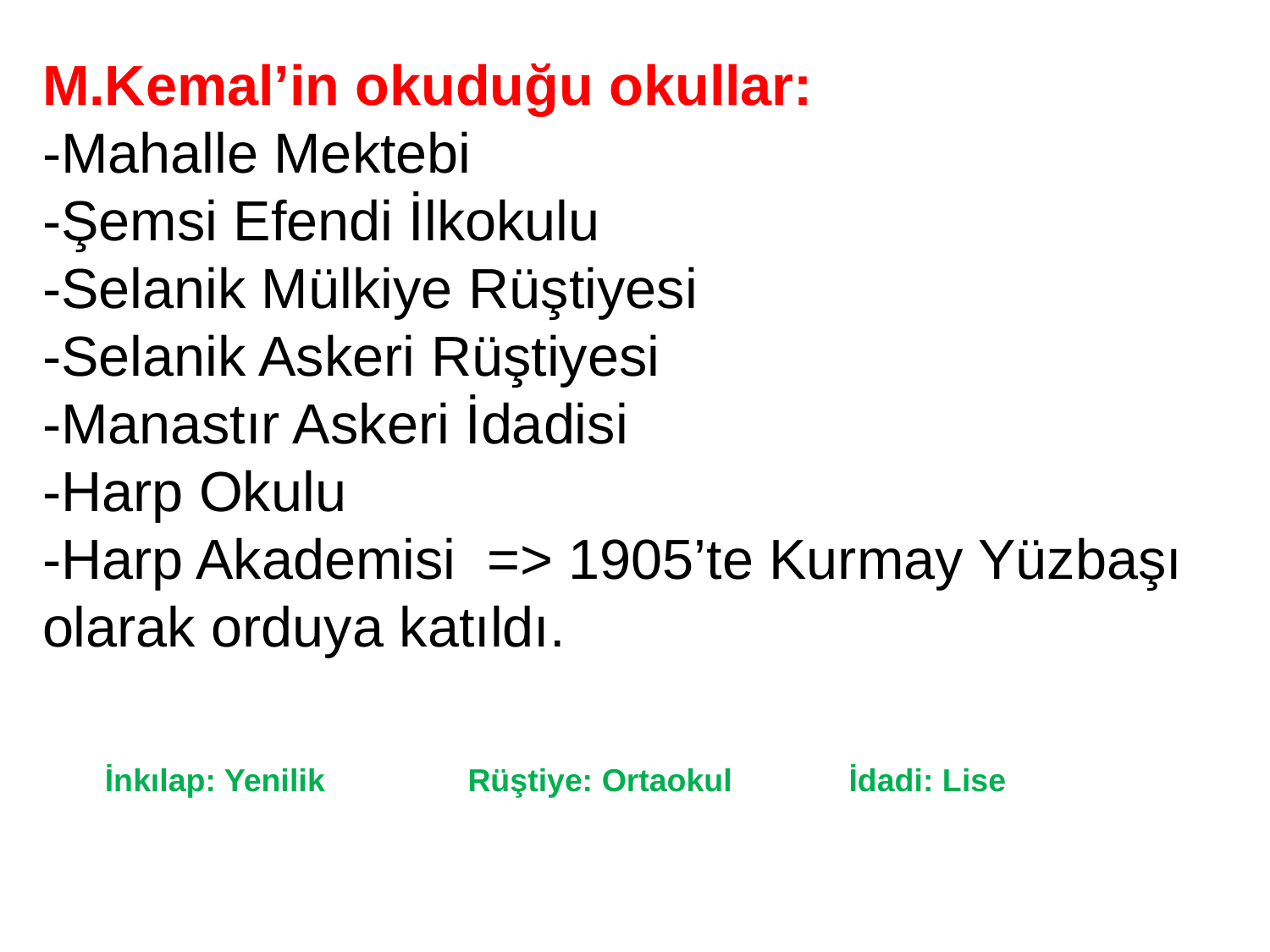

M.Kemal’in okuduğu okullar:
-Mahalle Mektebi
-Şemsi Efendi İlkokulu
-Selanik Mülkiye Rüştiyesi
-Selanik Askeri Rüştiyesi
-Manastır Askeri İdadisi
-Harp Okulu
-Harp Akademisi  => 1905’te Kurmay Yüzbaşı olarak orduya katıldı.
       İnkılap: Yenilik	     Rüştiye: Ortaokul	     İdadi: Lise